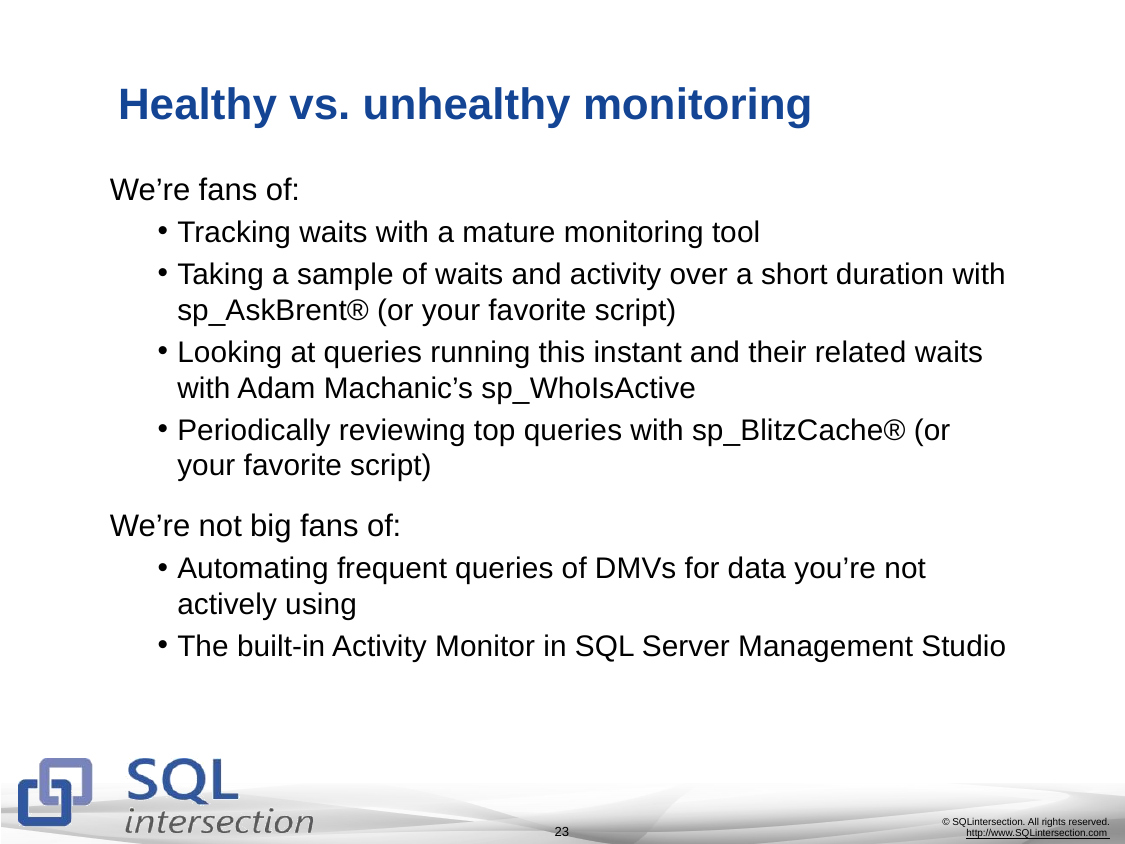

# Healthy vs. unhealthy monitoring
We’re fans of:
Tracking waits with a mature monitoring tool
Taking a sample of waits and activity over a short duration with sp_AskBrent® (or your favorite script)
Looking at queries running this instant and their related waits with Adam Machanic’s sp_WhoIsActive
Periodically reviewing top queries with sp_BlitzCache® (or your favorite script)
We’re not big fans of:
Automating frequent queries of DMVs for data you’re not actively using
The built-in Activity Monitor in SQL Server Management Studio